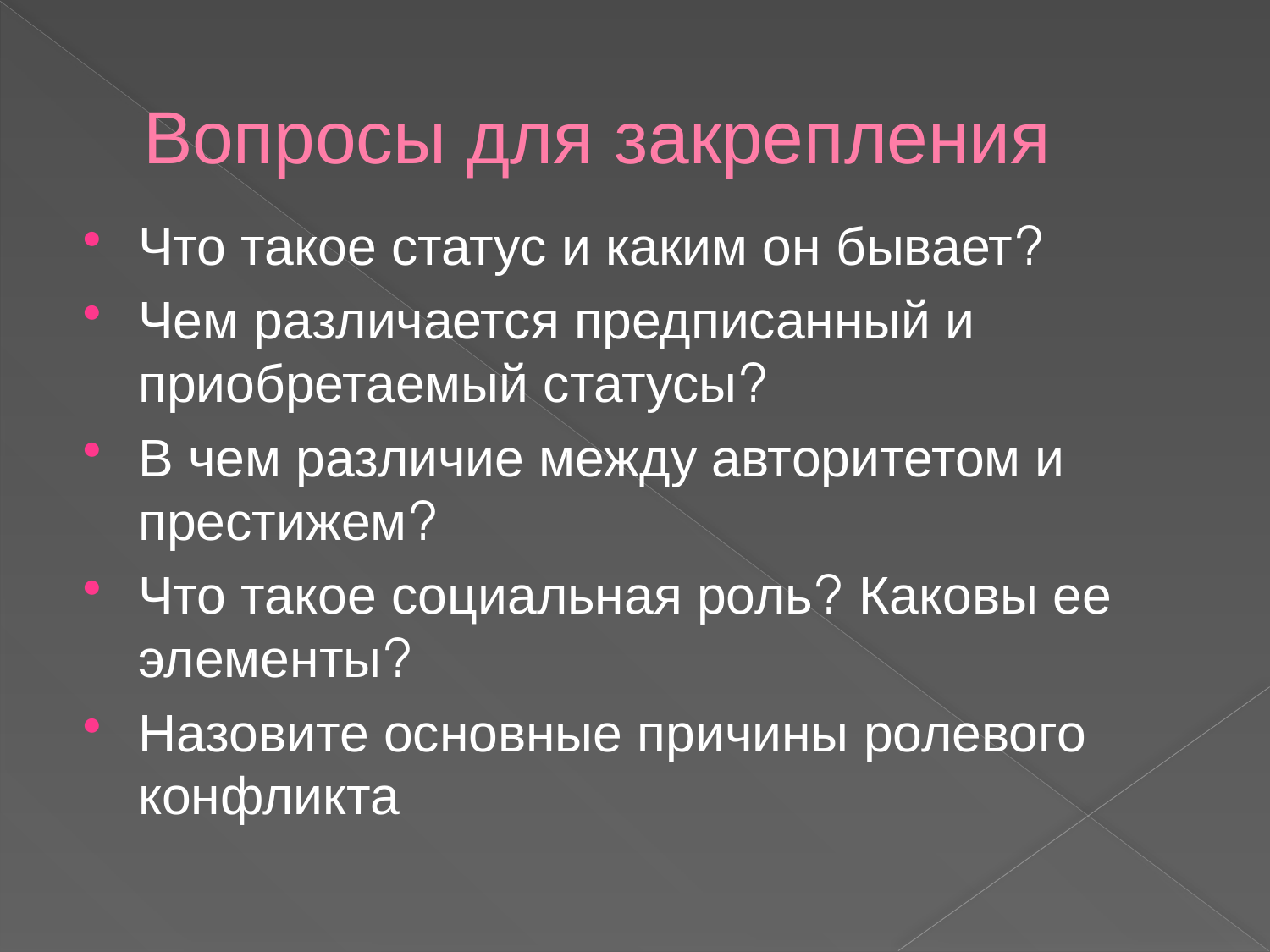

# Вопросы для закрепления
Что такое статус и каким он бывает?
Чем различается предписанный и приобретаемый статусы?
В чем различие между авторитетом и престижем?
Что такое социальная роль? Каковы ее элементы?
Назовите основные причины ролевого конфликта